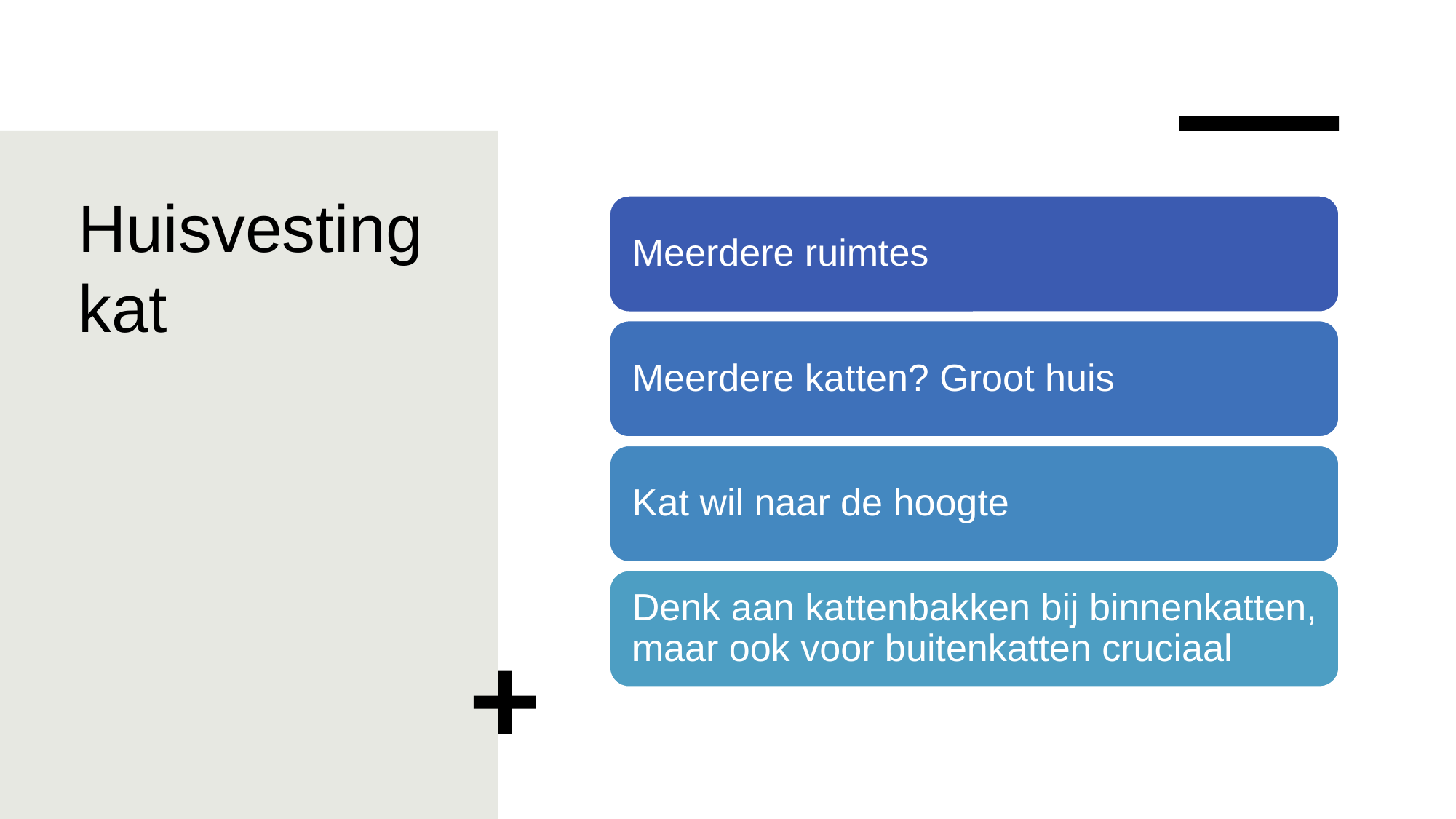

# Huisvesting kat
Meerdere ruimtes
Meerdere katten? Groot huis
Kat wil naar de hoogte
Denk aan kattenbakken bij binnenkatten, maar ook voor buitenkatten cruciaal